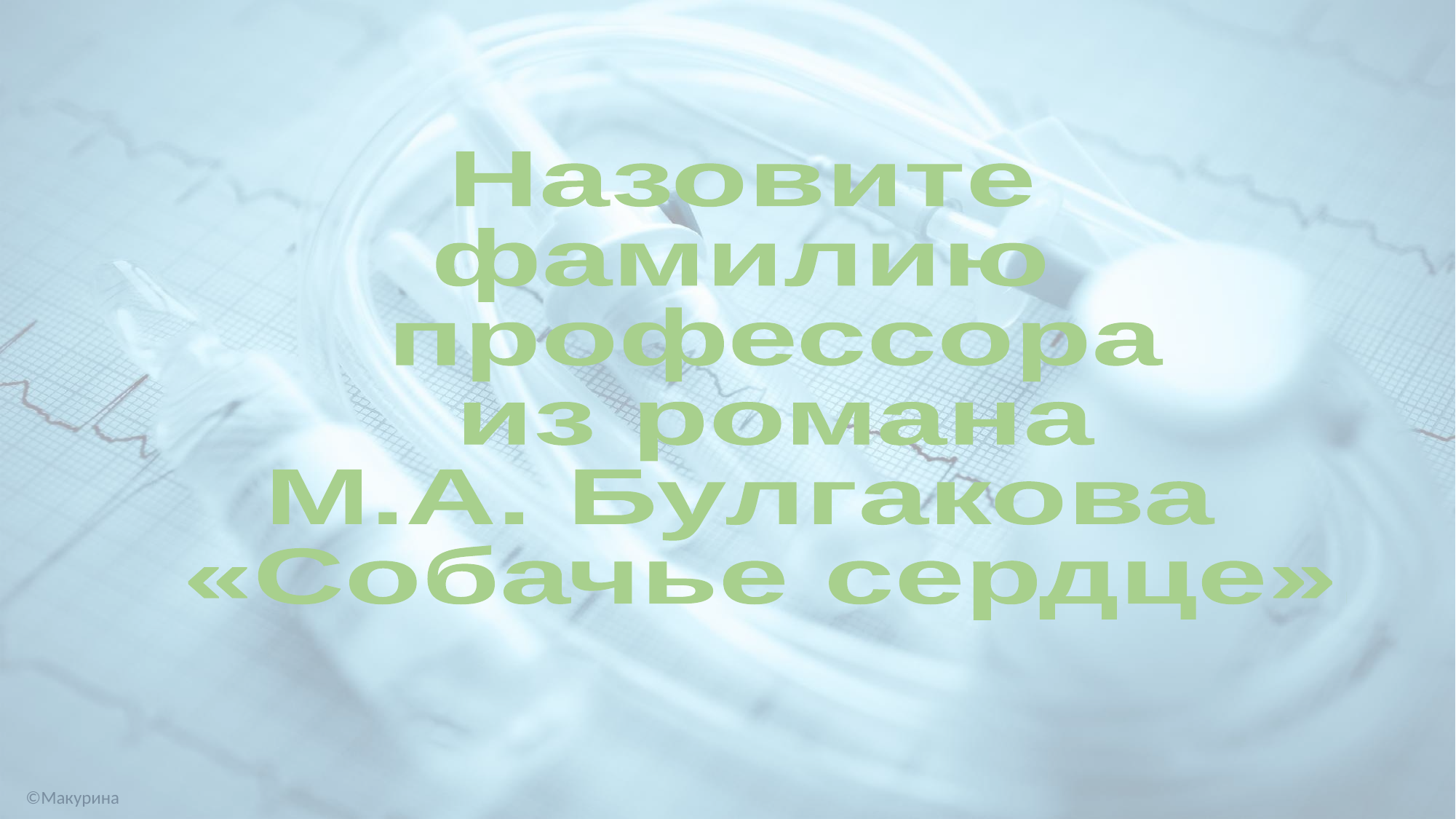

Назовите
фамилию
 профессора
 из романа
М.А. Булгакова
 «Собачье сердце».